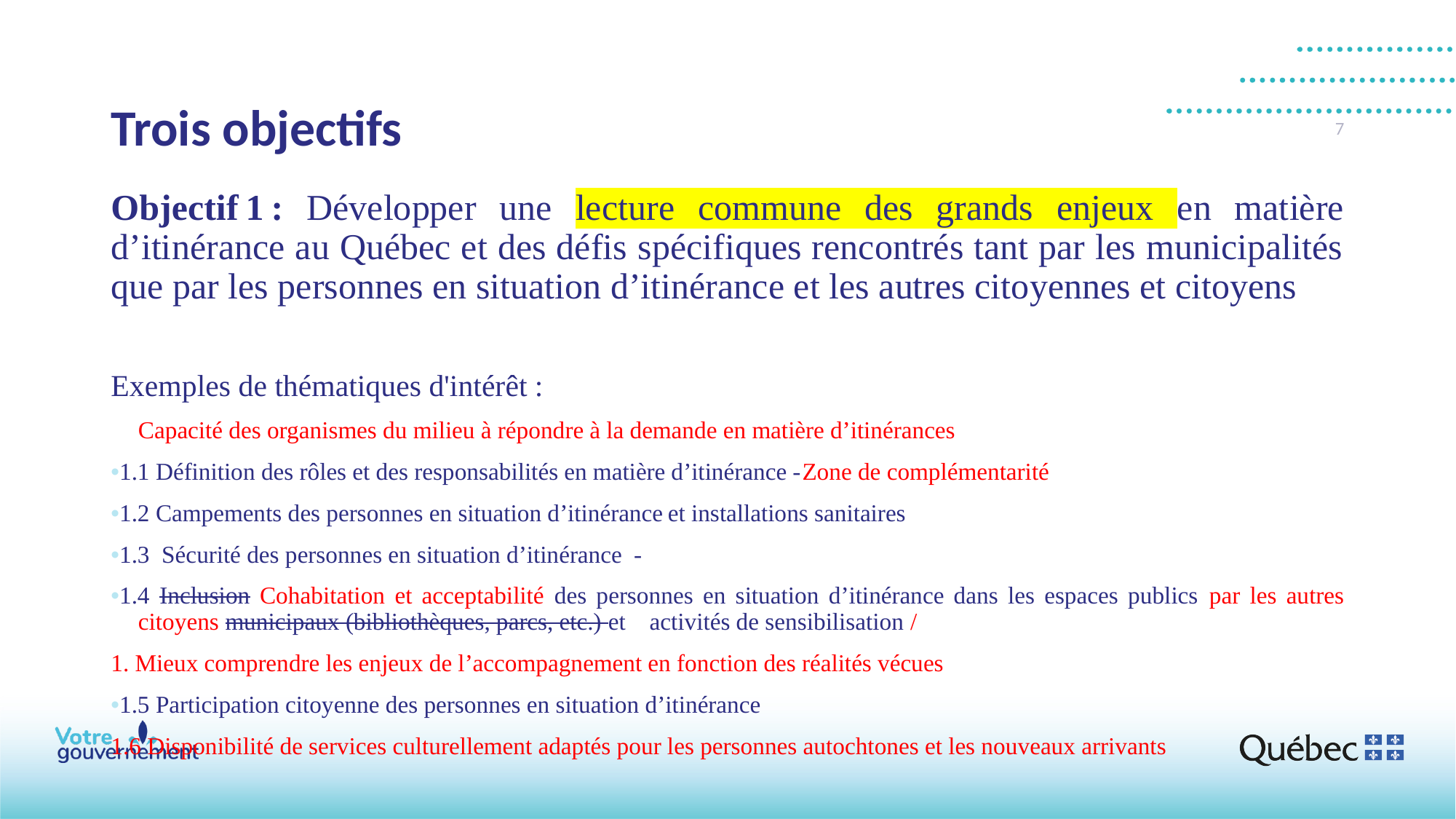

# Trois objectifs
7
Objectif 1 : Développer une lecture commune des grands enjeux en matière d’itinérance au Québec et des défis spécifiques rencontrés tant par les municipalités que par les personnes en situation d’itinérance et les autres citoyennes et citoyens

Exemples de thématiques d'intérêt :
	Capacité des organismes du milieu à répondre à la demande en matière d’itinérances
•1.1 Définition des rôles et des responsabilités en matière d’itinérance -Zone de complémentarité
•1.2 Campements des personnes en situation d’itinérance et installations sanitaires
•1.3  Sécurité des personnes en situation d’itinérance  -
•1.4 Inclusion Cohabitation et acceptabilité des personnes en situation d’itinérance dans les espaces publics par les autres citoyens municipaux (bibliothèques, parcs, etc.) et    activités de sensibilisation /
1. Mieux comprendre les enjeux de l’accompagnement en fonction des réalités vécues
•1.5 Participation citoyenne des personnes en situation d’itinérance
1.6 Disponibilité de services culturellement adaptés pour les personnes autochtones et les nouveaux arrivants